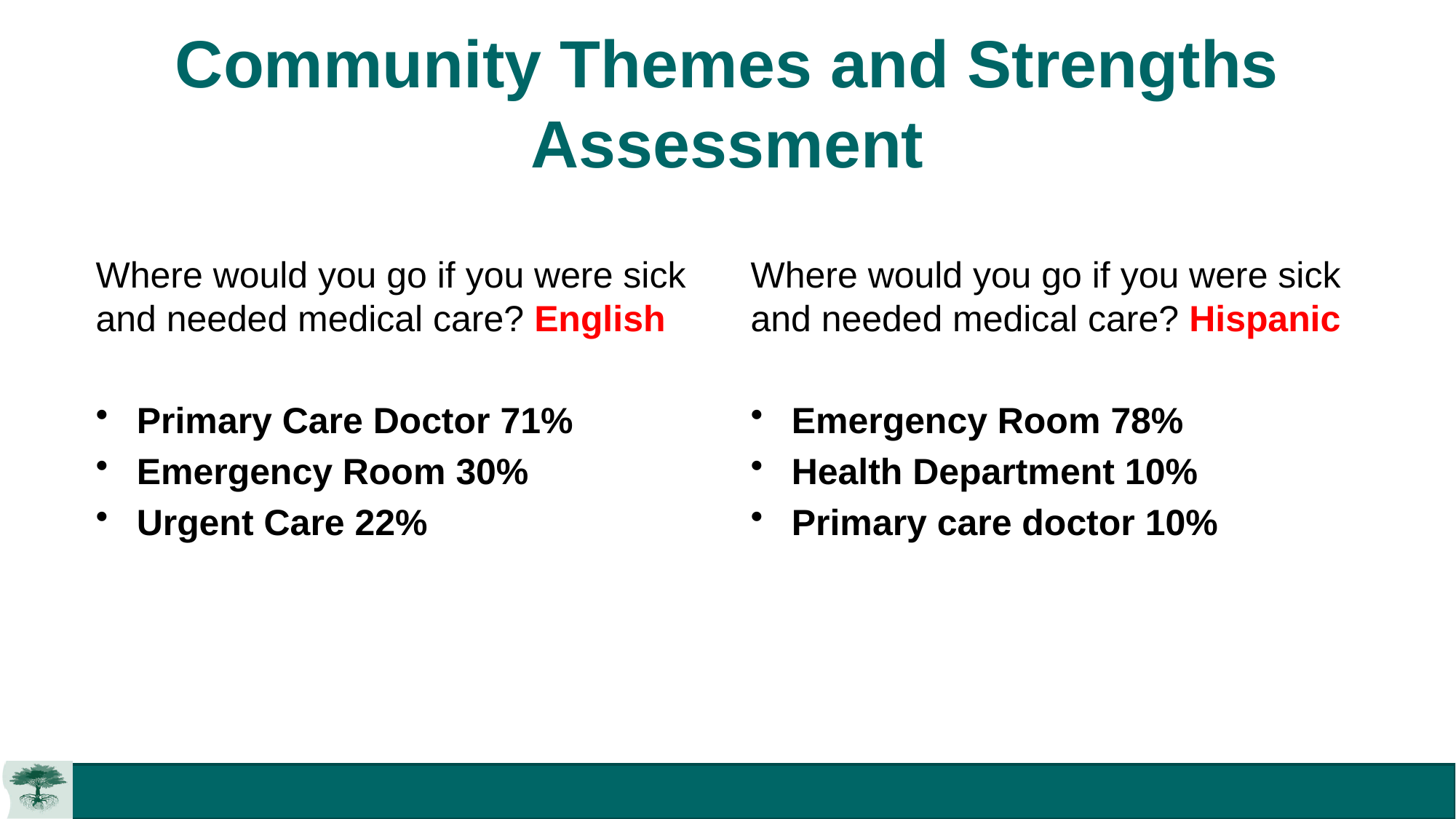

# Community Themes and Strengths Assessment
Where would you go if you were sick and needed medical care? English

Primary Care Doctor 71%
Emergency Room 30%
Urgent Care 22%

Where would you go if you were sick and needed medical care? Hispanic

Emergency Room 78%
Health Department 10%
Primary care doctor 10%